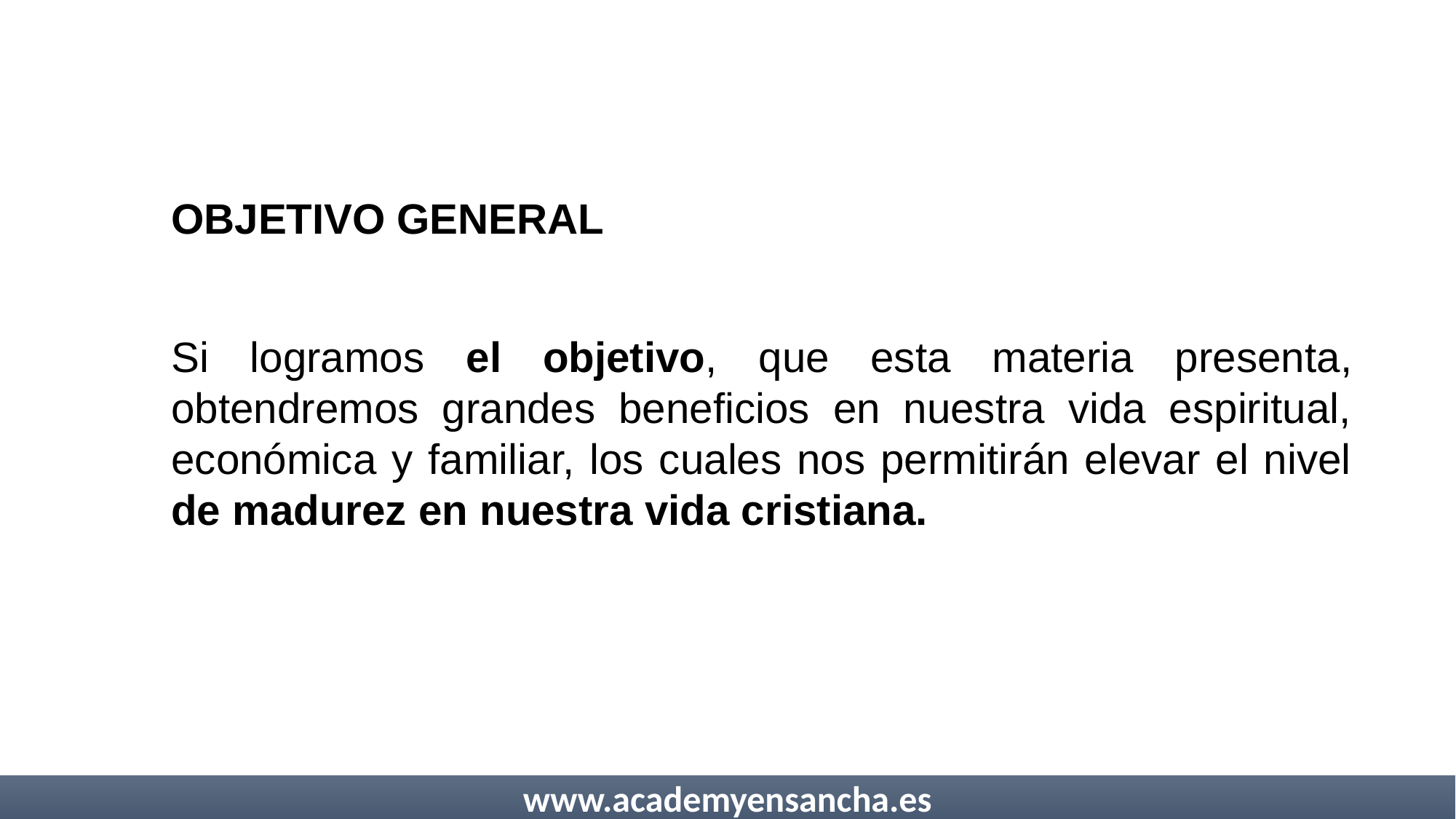

OBJETIVO GENERAL

Si logramos el objetivo, que esta materia presenta, obtendremos grandes beneficios en nuestra vida espiritual, económica y familiar, los cuales nos permitirán elevar el nivel de madurez en nuestra vida cristiana.